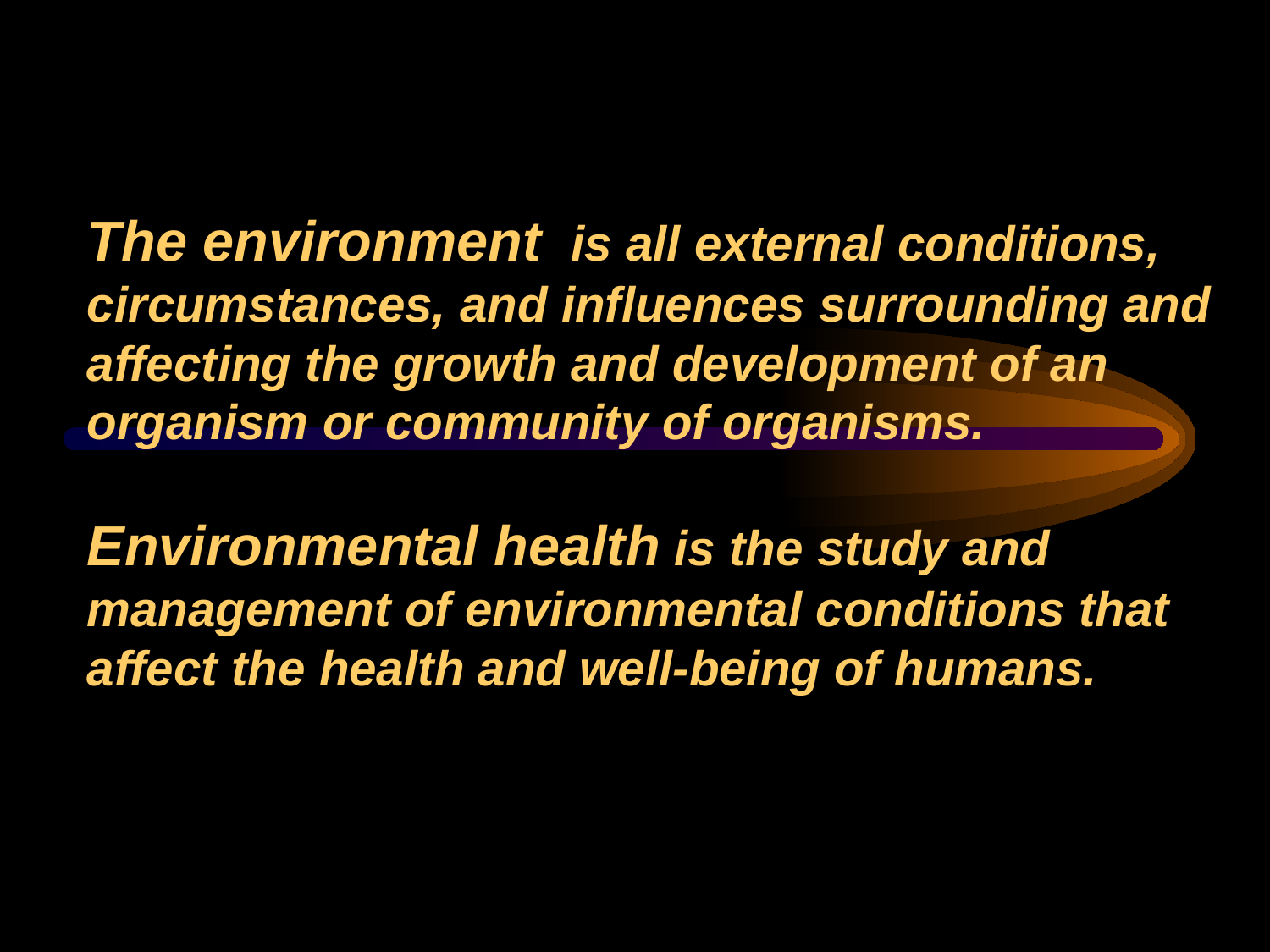

# The environment  is all external conditions, circumstances, and influences surrounding and affecting the growth and development of an organism or community of organisms. Environmental health is the study and management of environmental conditions that affect the health and well-being of humans.